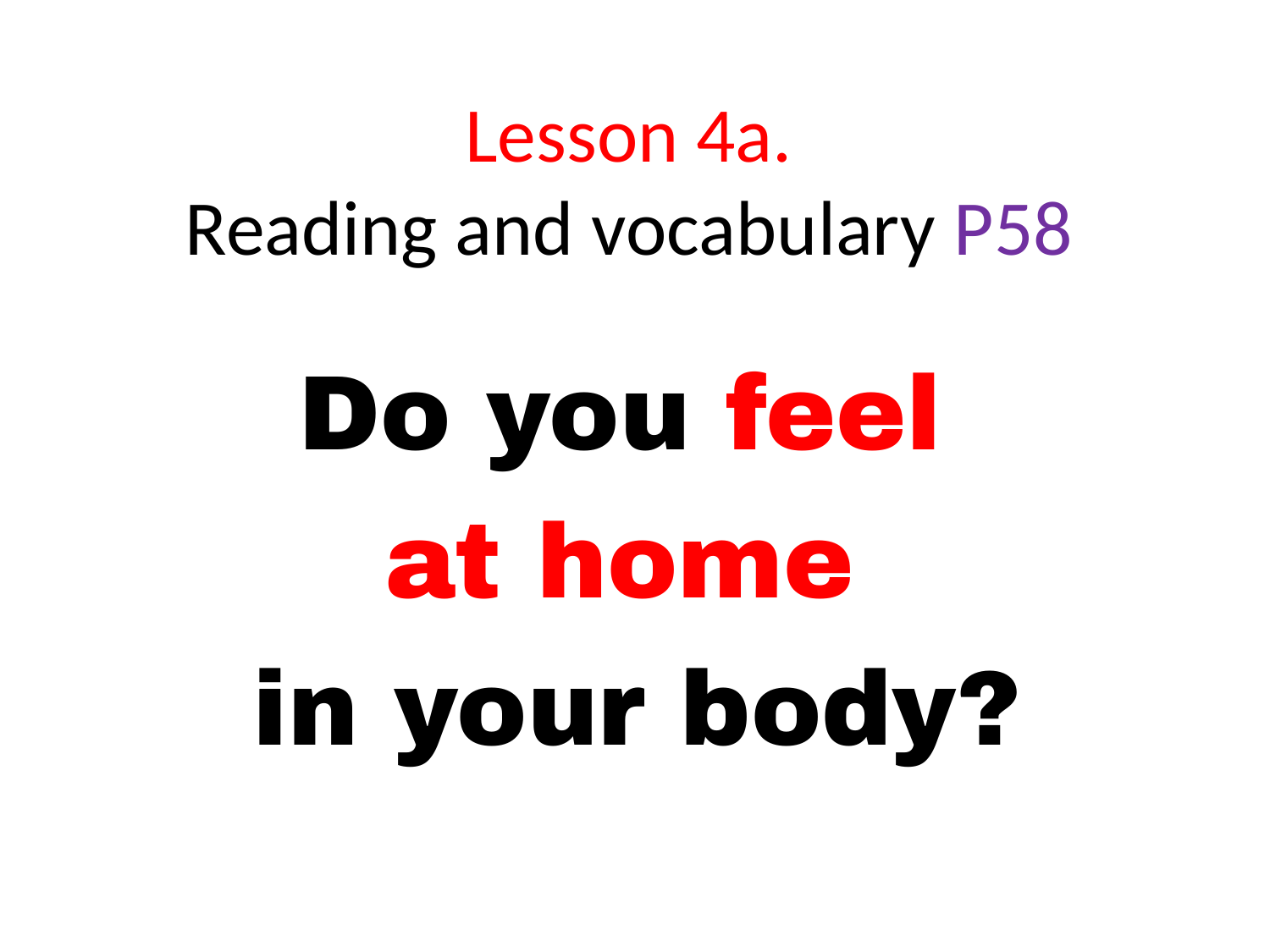

# Lesson 4a. Reading and vocabulary P58
Do you feel
at home
in your body?